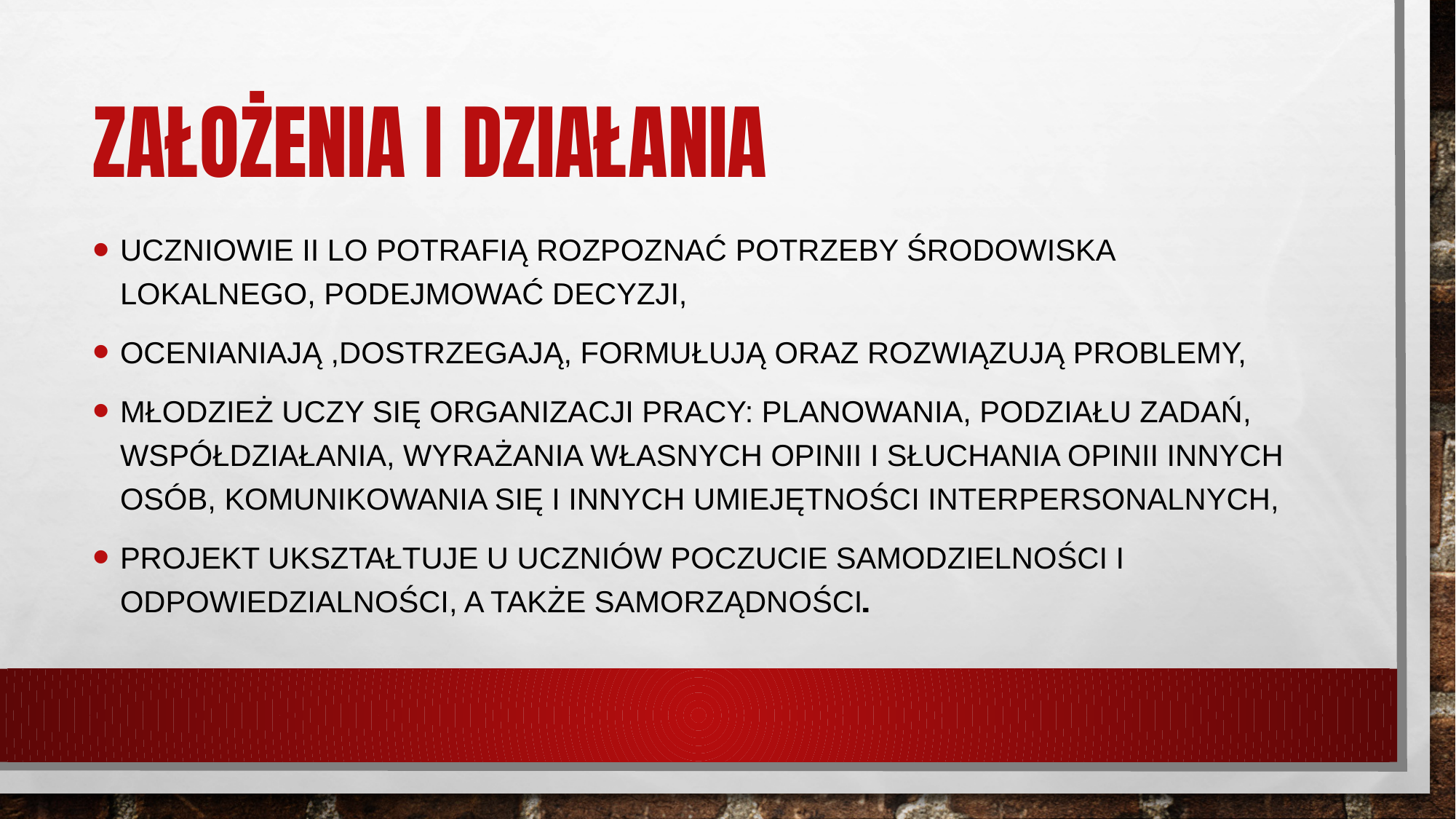

# Założenia i działania
Uczniowie II LO potrafią rozpoznać potrzeby środowiska lokalnego, podejmować decyzji,
ocenianiają ,dostrzegają, formułują oraz rozwiązują problemy,
Młodzież uczy się organizacji pracy: planowania, podziału zadań, współdziałania, wyrażania własnych opinii i słuchania opinii innych osób, komunikowania się i innych umiejętności interpersonalnych,
Projekt ukształtuje u uczniów poczucie samodzielności i odpowiedzialności, a także samorządności.